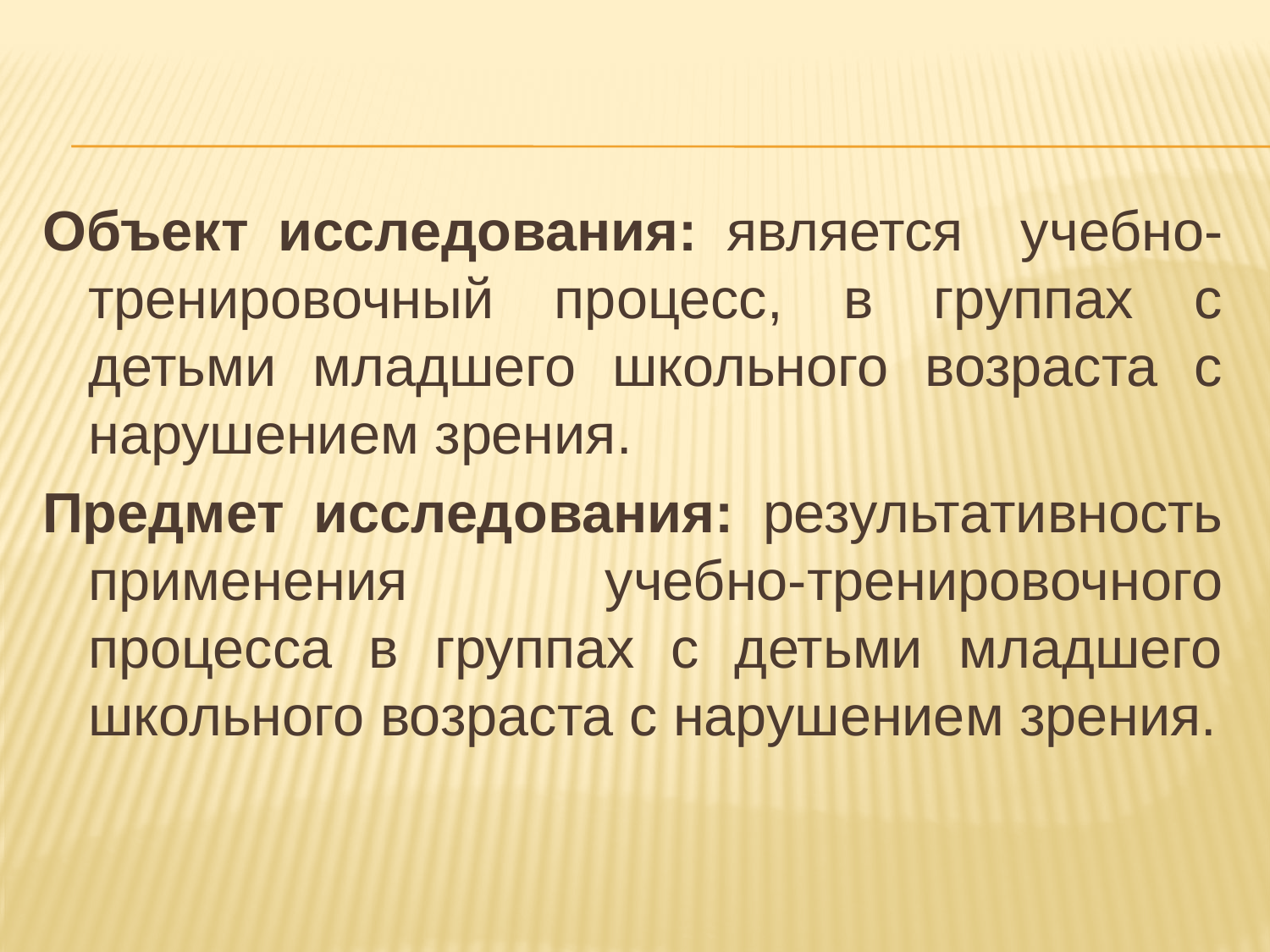

Объект исследования: является  учебно-тренировочный процесс, в группах с детьми младшего школьного возраста с нарушением зрения.
Предмет исследования: результативность применения учебно-тренировочного процесса в группах с детьми младшего школьного возраста с нарушением зрения.